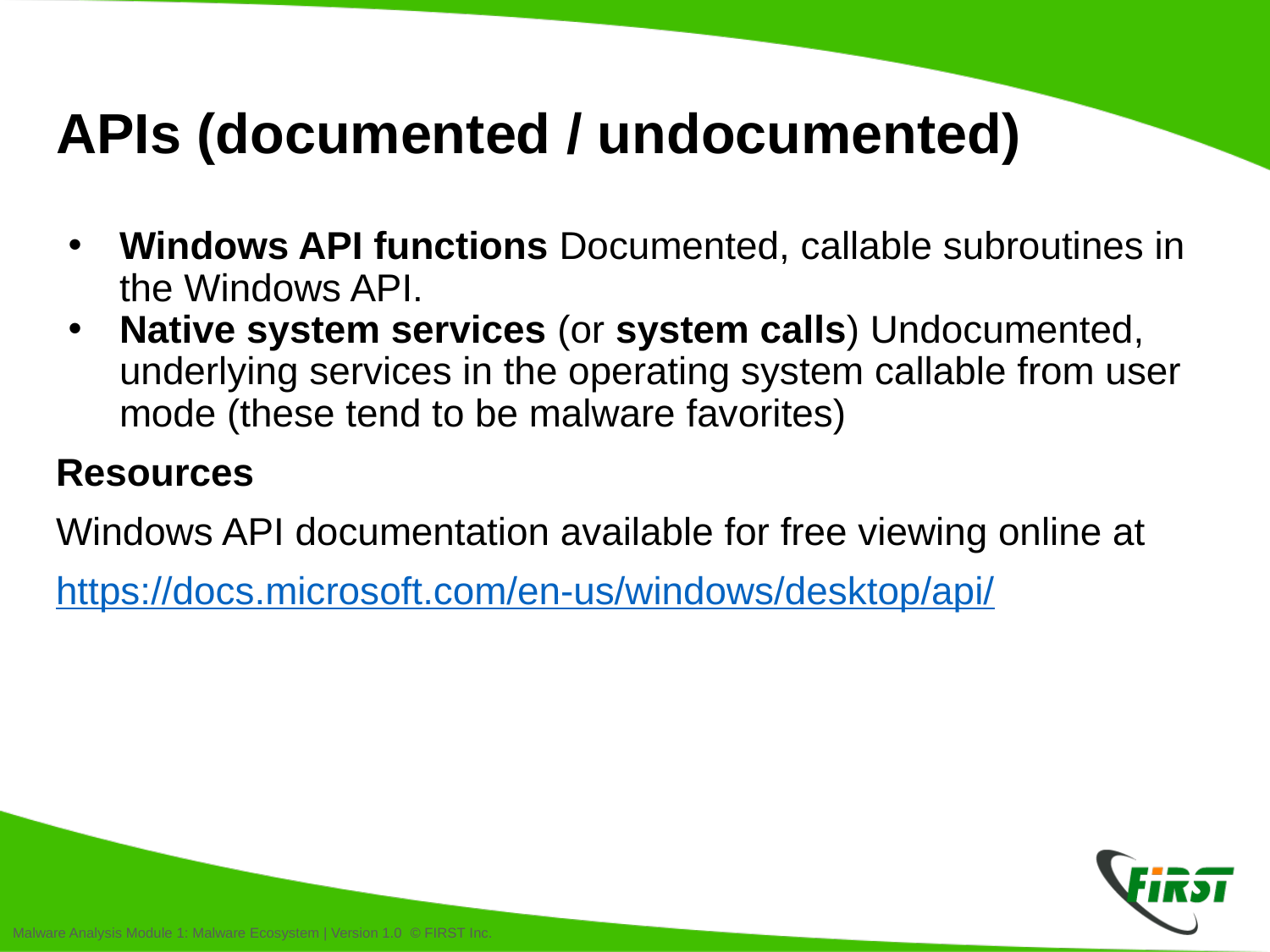

# APIs (documented / undocumented)
Windows API functions Documented, callable subroutines in the Windows API.
Native system services (or system calls) Undocumented, underlying services in the operating system callable from user mode (these tend to be malware favorites)
Resources
Windows API documentation available for free viewing online at
https://docs.microsoft.com/en-us/windows/desktop/api/